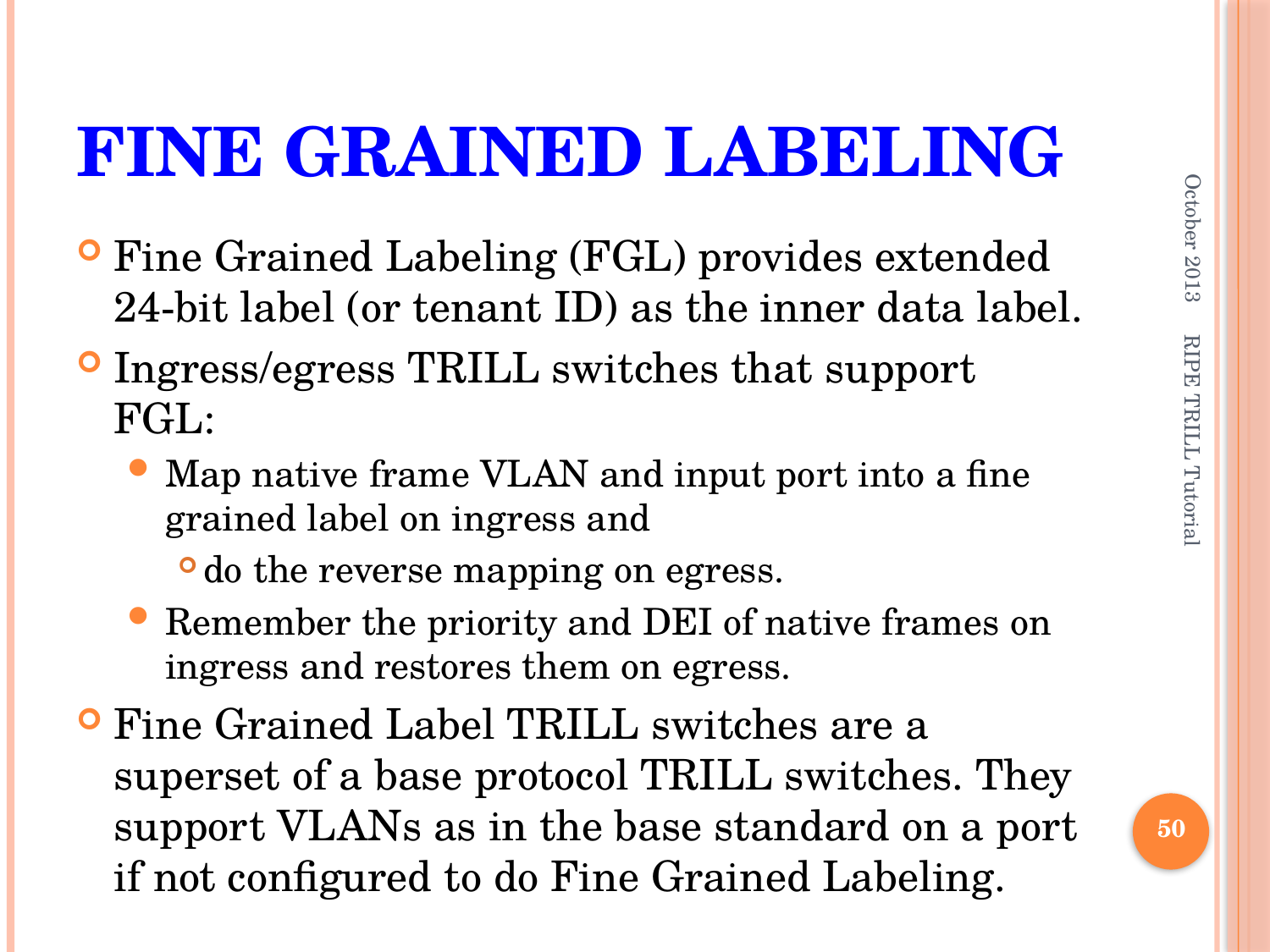

# Fine Grained Labeling
October 2013
Fine Grained Labeling (FGL) provides extended 24-bit label (or tenant ID) as the inner data label.
Ingress/egress TRILL switches that support FGL:
Map native frame VLAN and input port into a fine grained label on ingress and
do the reverse mapping on egress.
Remember the priority and DEI of native frames on ingress and restores them on egress.
Fine Grained Label TRILL switches are a superset of a base protocol TRILL switches. They support VLANs as in the base standard on a port if not configured to do Fine Grained Labeling.

RIPE TRILL Tutorial
50